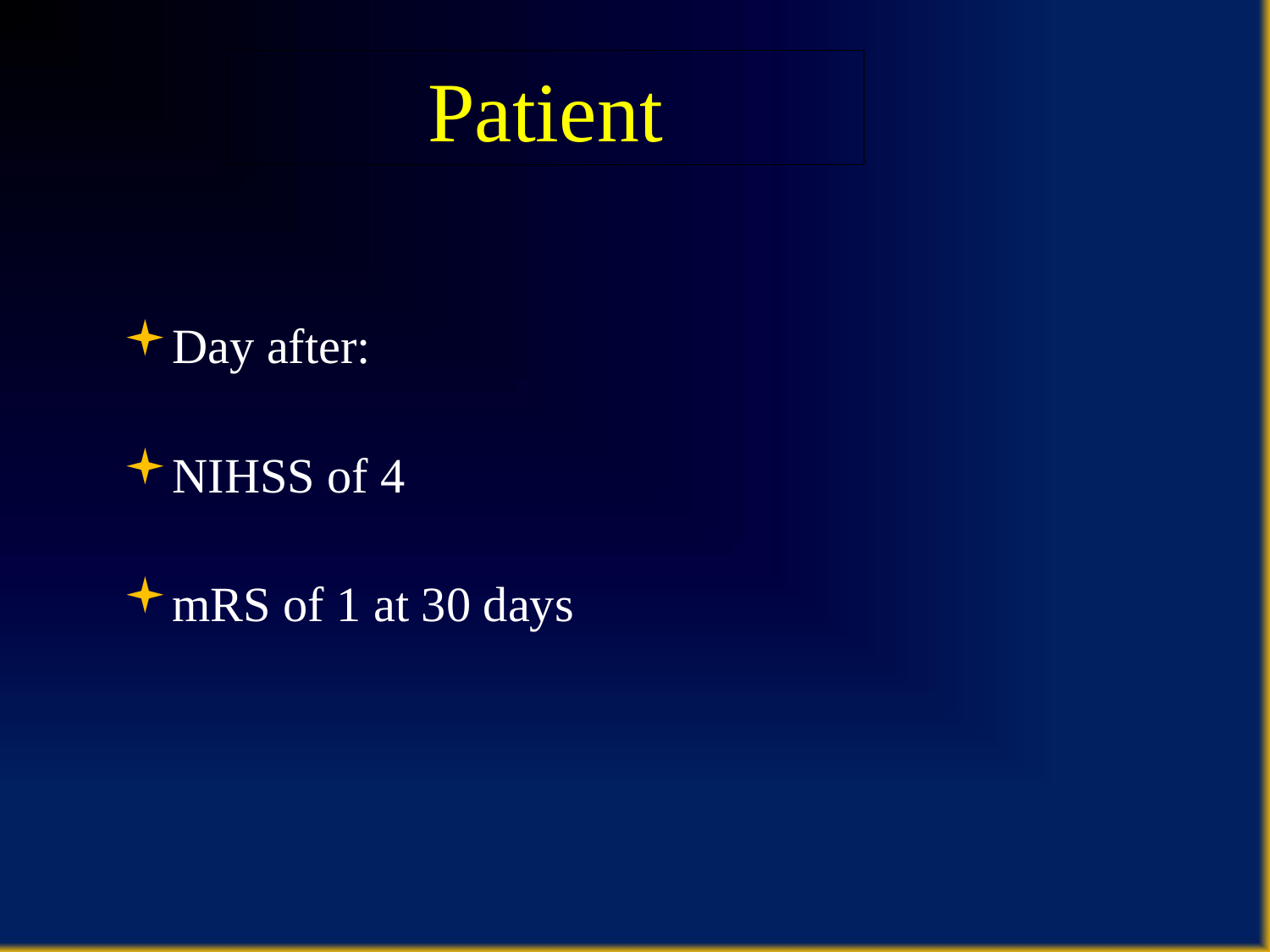

Patient

Day after:

NIHSS of 4

mRS of 1 at 30 days